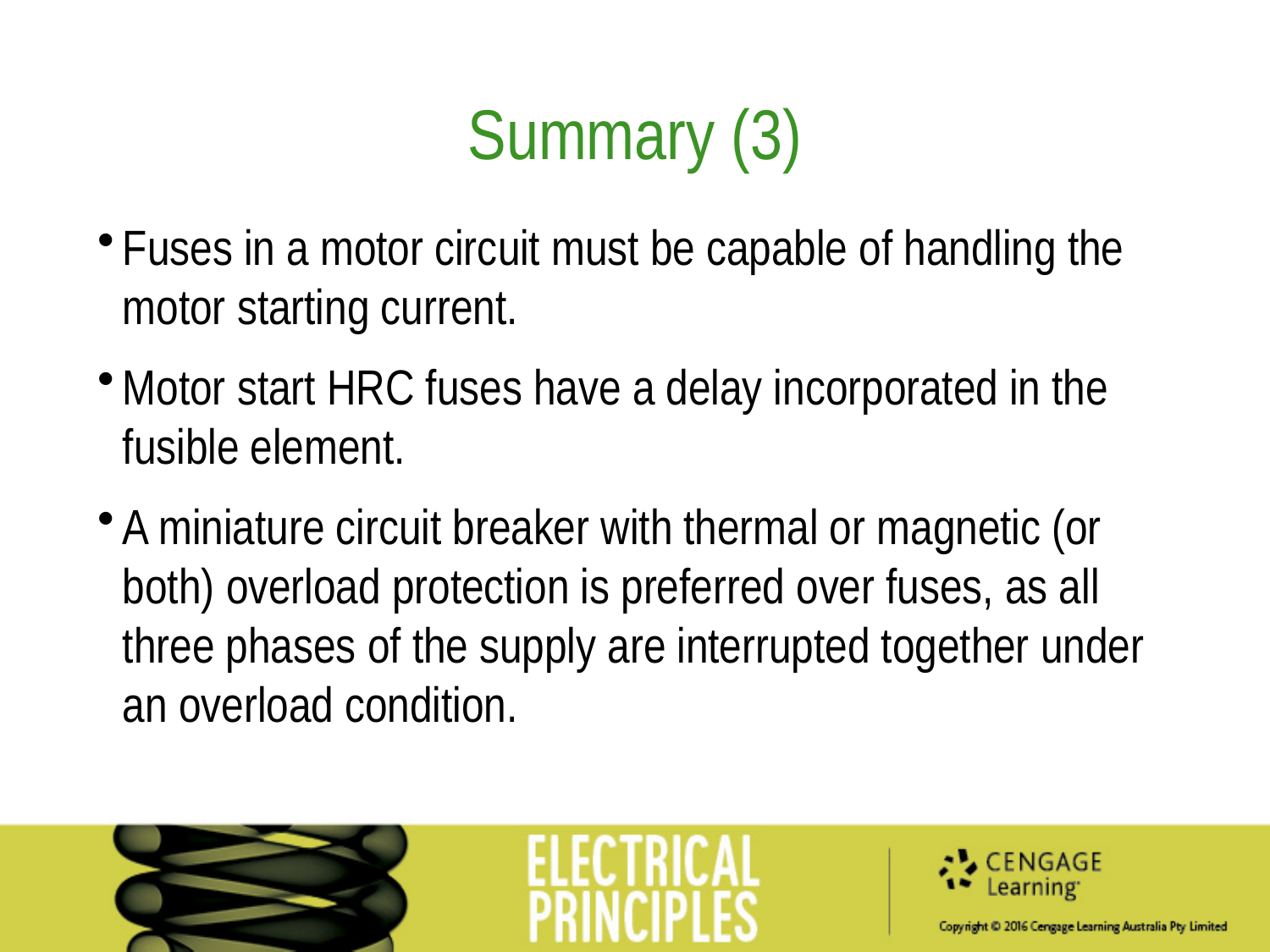

Summary (3)

Fuses in a motor circuit must be capable of handling the motor starting current.
Motor start HRC fuses have a delay incorporated in the fusible element.
A miniature circuit breaker with thermal or magnetic (or both) overload protection is preferred over fuses, as all three phases of the supply are interrupted together under an overload condition.